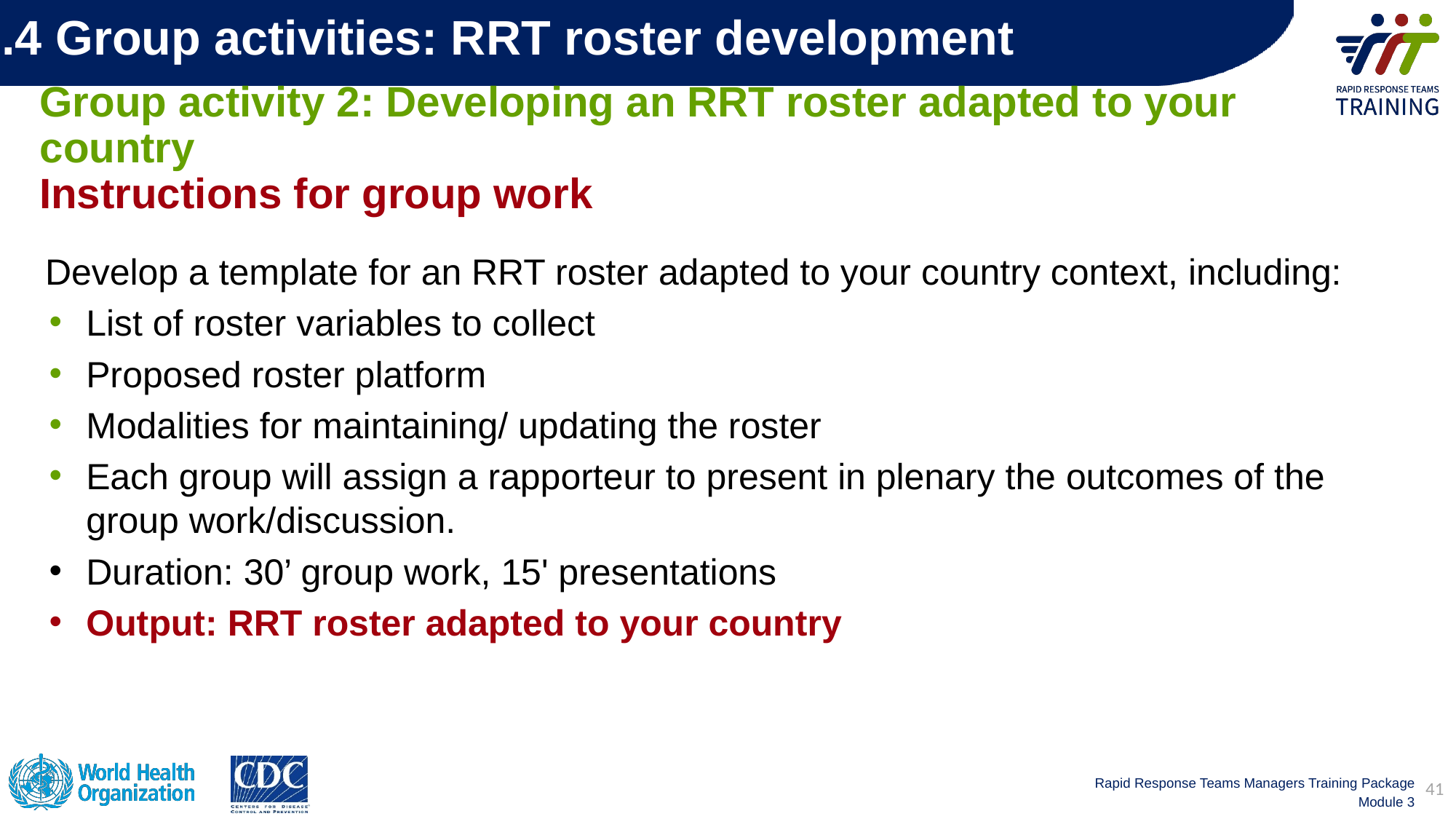

3.4 Group activities: RRT roster development
Group activity 2: Developing an RRT roster adapted to your country
Instructions for group work

Develop a template for an RRT roster adapted to your country context, including:
List of roster variables to collect
Proposed roster platform
Modalities for maintaining/ updating the roster
Each group will assign a rapporteur to present in plenary the outcomes of the group work/discussion.
Duration: 30’ group work, 15' presentations
Output: RRT roster adapted to your country

41